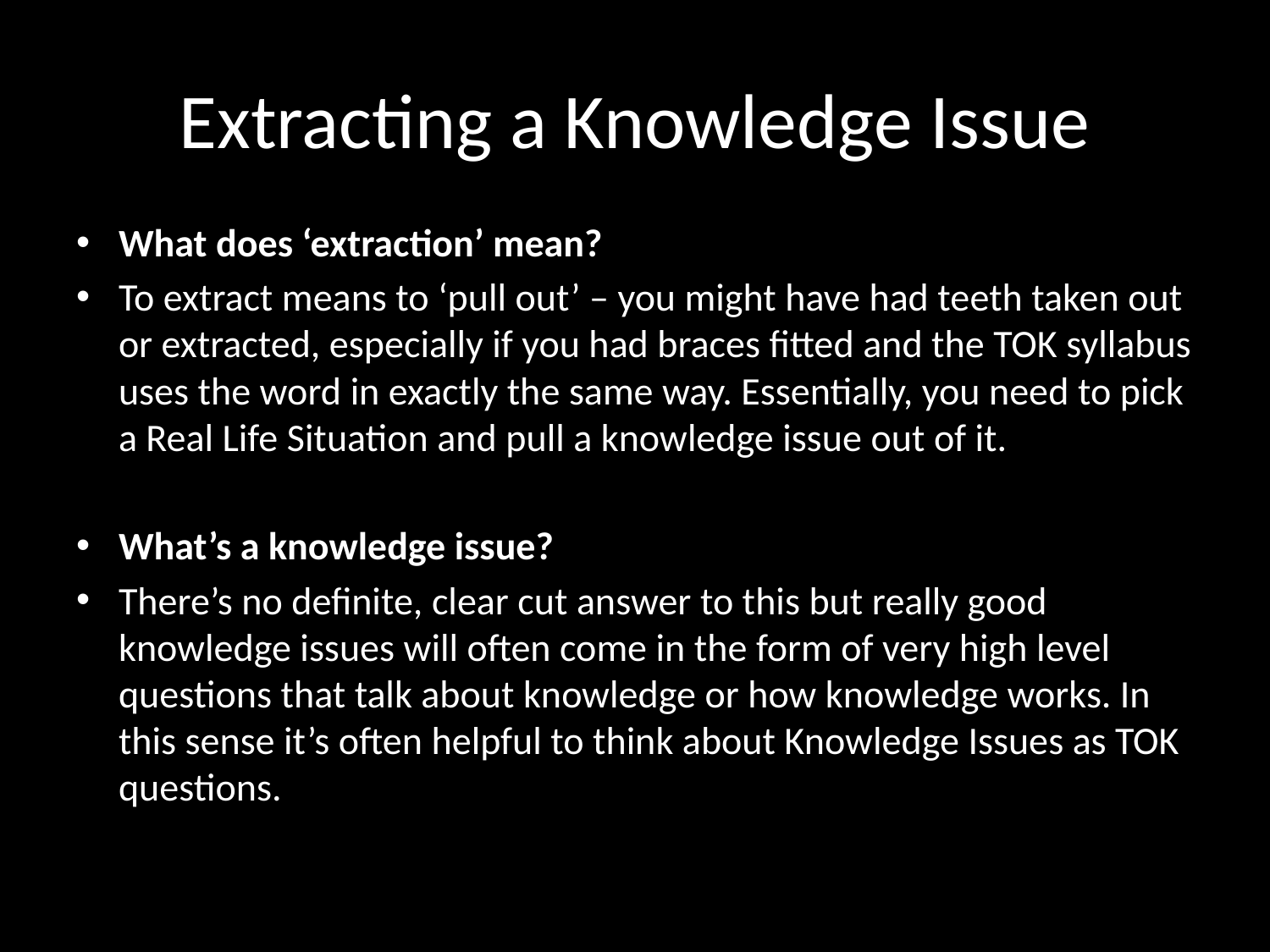

# Extracting a Knowledge Issue
What does ‘extraction’ mean?
To extract means to ‘pull out’ – you might have had teeth taken out or extracted, especially if you had braces fitted and the TOK syllabus uses the word in exactly the same way. Essentially, you need to pick a Real Life Situation and pull a knowledge issue out of it.

What’s a knowledge issue?
There’s no definite, clear cut answer to this but really good knowledge issues will often come in the form of very high level questions that talk about knowledge or how knowledge works. In this sense it’s often helpful to think about Knowledge Issues as TOK questions.